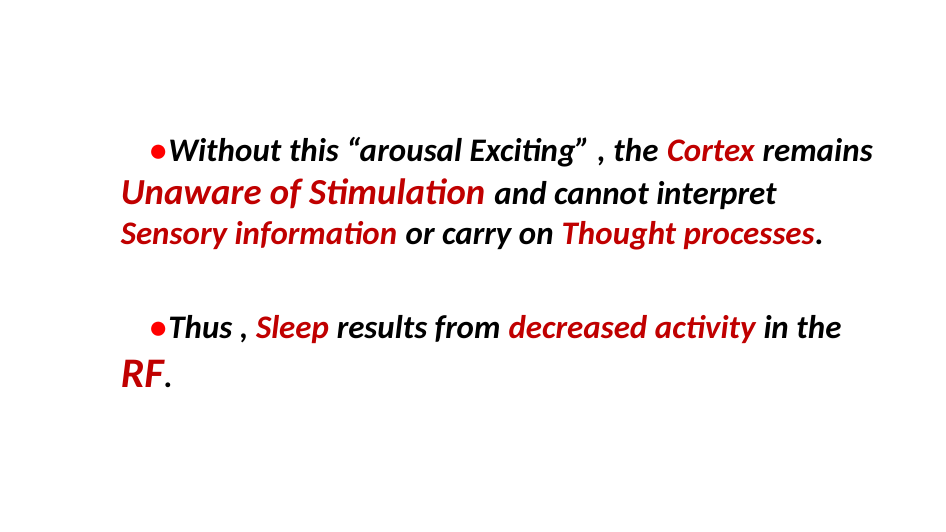

#
       ●Without this “arousal Exciting” , the Cortex remains Unaware of Stimulation and cannot interpret Sensory information or carry on Thought processes.

       ●Thus , Sleep results from decreased activity in the RF.